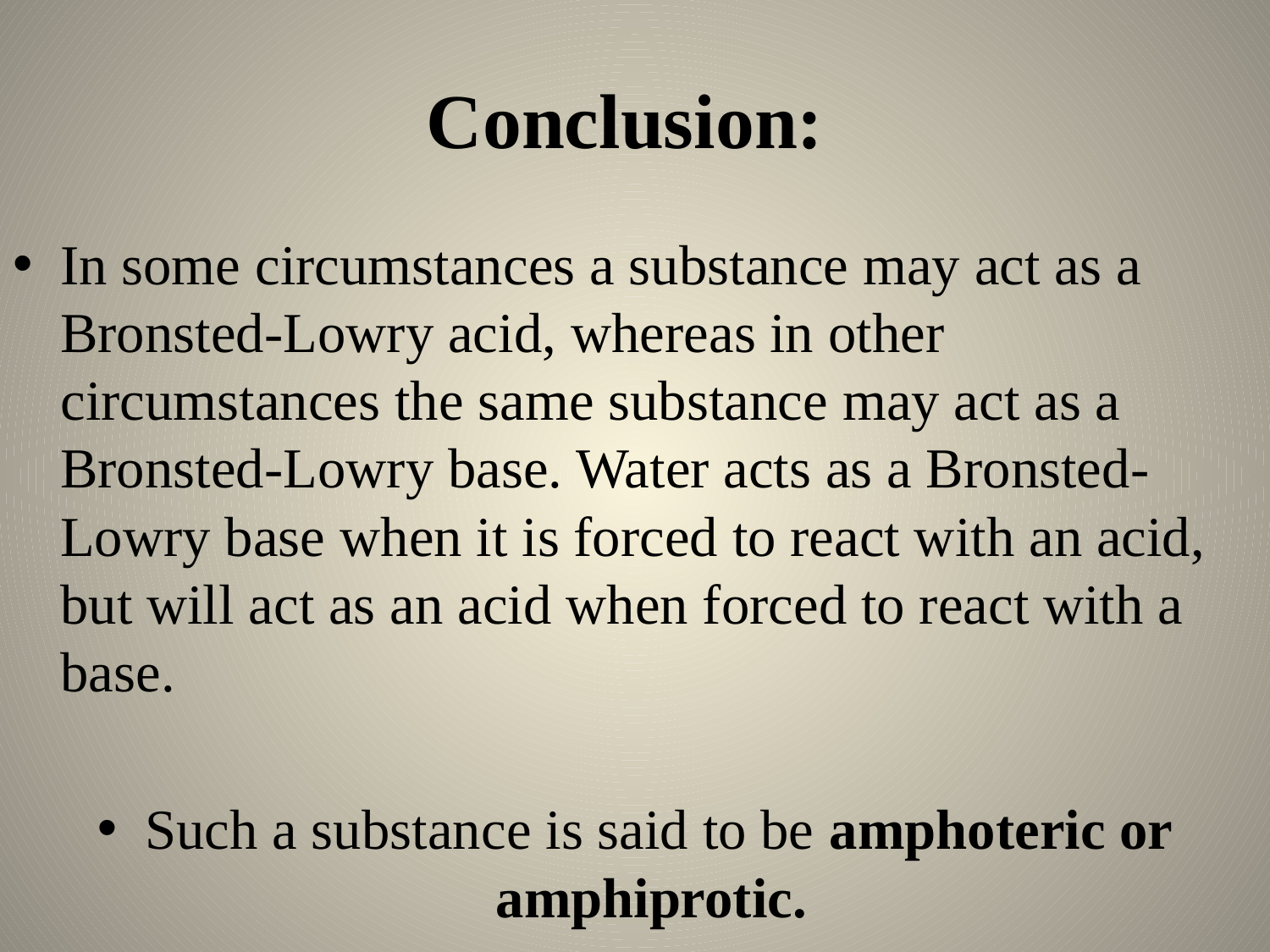

# Conclusion:
In some circumstances a substance may act as a Bronsted-Lowry acid, whereas in other circumstances the same substance may act as a Bronsted-Lowry base. Water acts as a Bronsted-Lowry base when it is forced to react with an acid, but will act as an acid when forced to react with a base.

Such a substance is said to be amphoteric or amphiprotic.